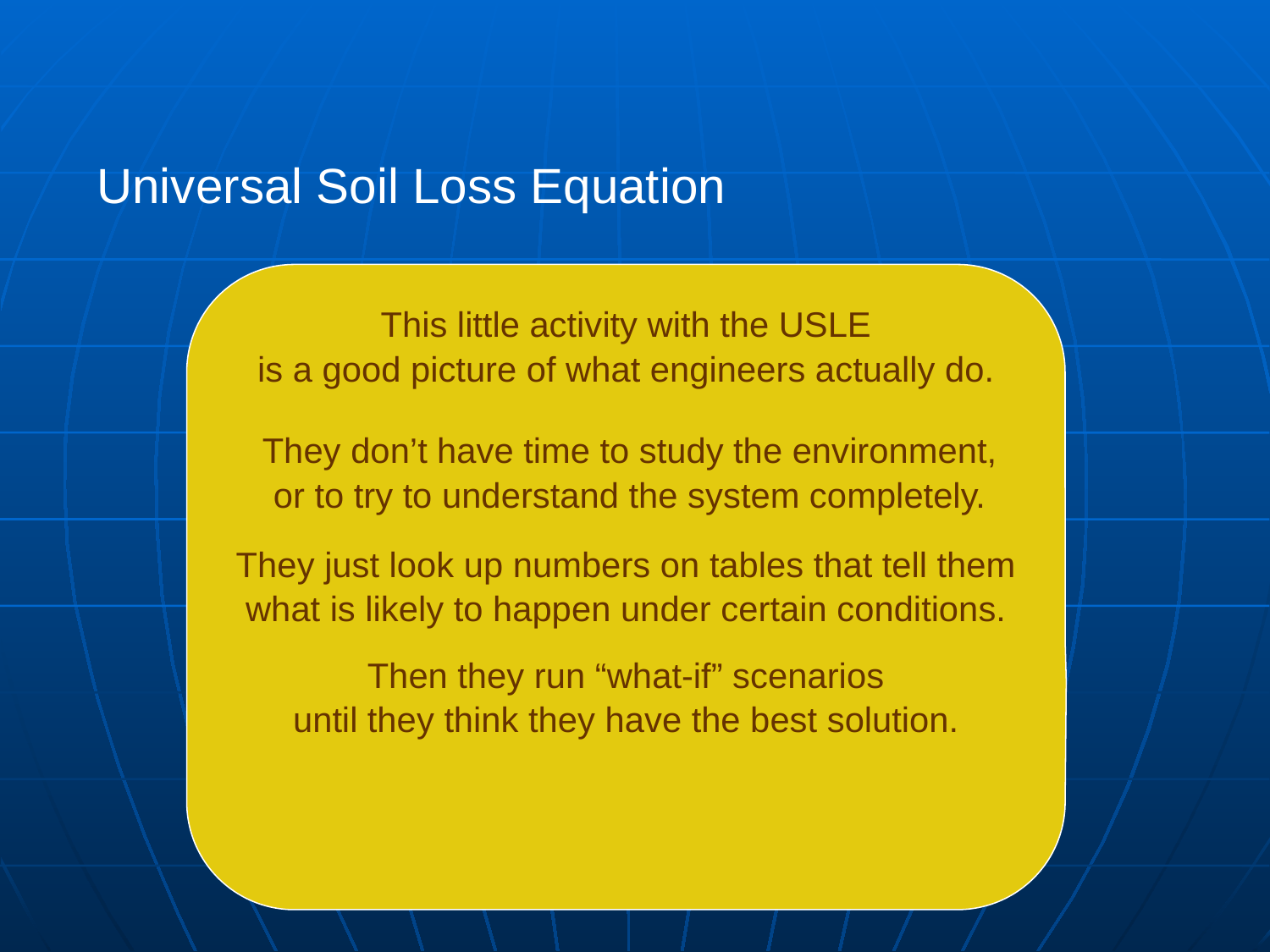

Universal Soil Loss Equation
This little activity with the USLE
is a good picture of what engineers actually do.

They don’t have time to study the environment,
or to try to understand the system completely.
They just look up numbers on tables that tell them
what is likely to happen under certain conditions.
Then they run “what-if” scenarios
until they think they have the best solution.